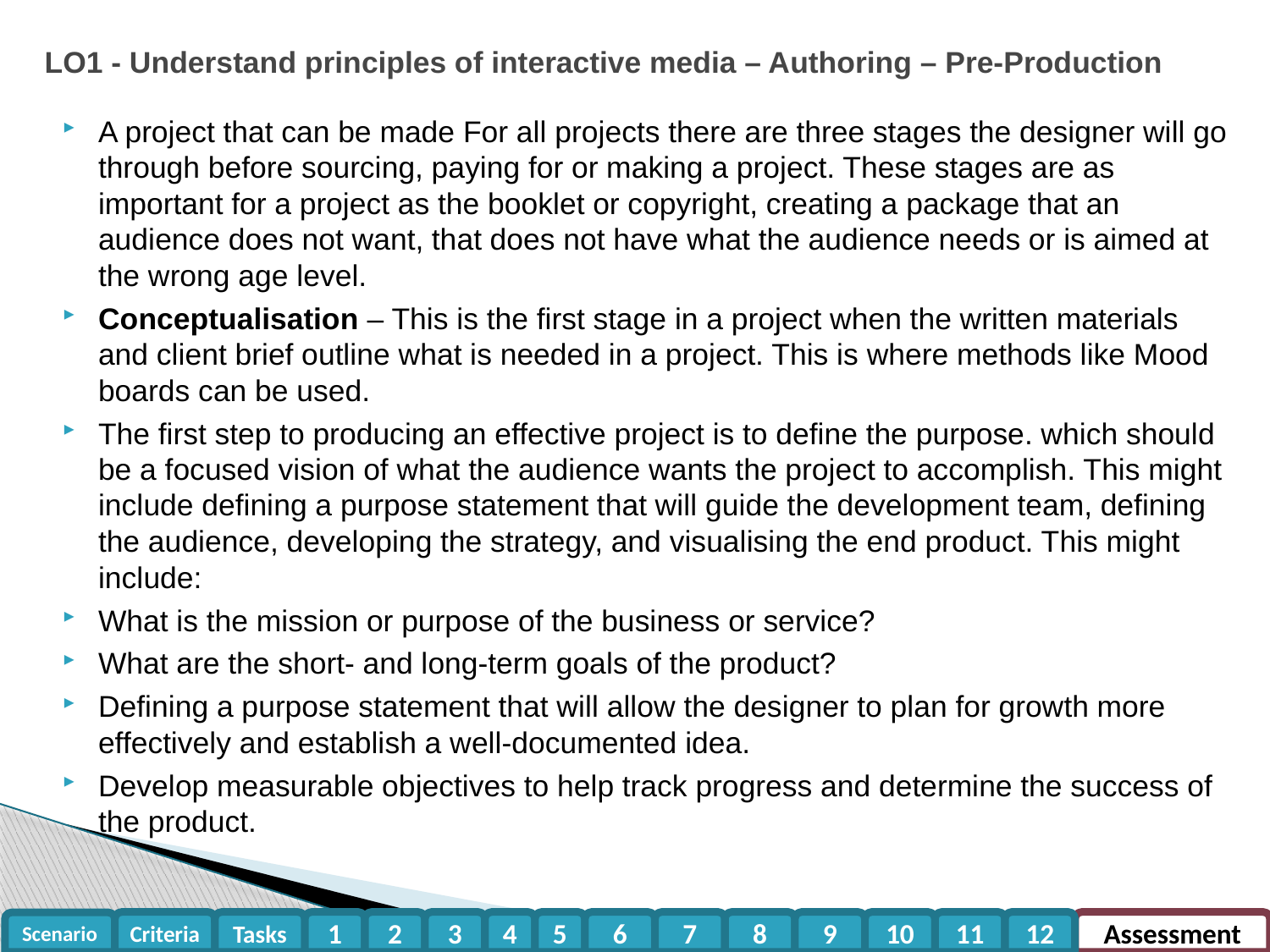

# LO1 - Understand principles of interactive media – Authoring – Pre-Production
A project that can be made For all projects there are three stages the designer will go through before sourcing, paying for or making a project. These stages are as important for a project as the booklet or copyright, creating a package that an audience does not want, that does not have what the audience needs or is aimed at the wrong age level.
Conceptualisation – This is the first stage in a project when the written materials and client brief outline what is needed in a project. This is where methods like Mood boards can be used.
The first step to producing an effective project is to define the purpose. which should be a focused vision of what the audience wants the project to accomplish. This might include defining a purpose statement that will guide the development team, defining the audience, developing the strategy, and visualising the end product. This might include:
What is the mission or purpose of the business or service?
What are the short- and long-term goals of the product?
Defining a purpose statement that will allow the designer to plan for growth more effectively and establish a well-documented idea.
Develop measurable objectives to help track progress and determine the success of the product.